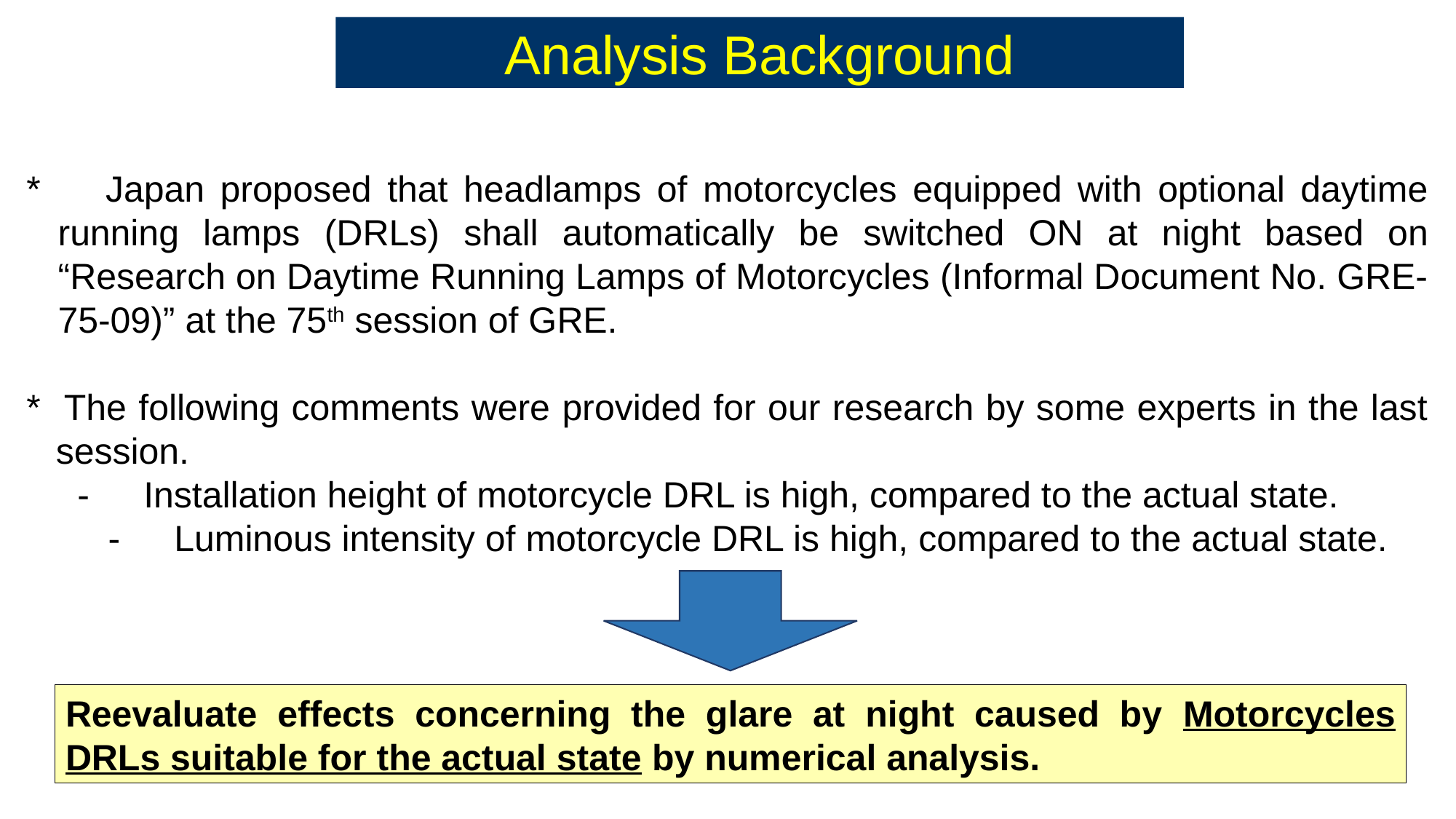

Analysis Background
*　Japan proposed that headlamps of motorcycles equipped with optional daytime running lamps (DRLs) shall automatically be switched ON at night based on “Research on Daytime Running Lamps of Motorcycles (Informal Document No. GRE-75-09)” at the 75th session of GRE.

*  The following comments were provided for our research by some experts in the last session.
     -　Installation height of motorcycle DRL is high, compared to the actual state.
　　-　Luminous intensity of motorcycle DRL is high, compared to the actual state.

Reevaluate effects concerning the glare at night caused by Motorcycles DRLs suitable for the actual state by numerical analysis.